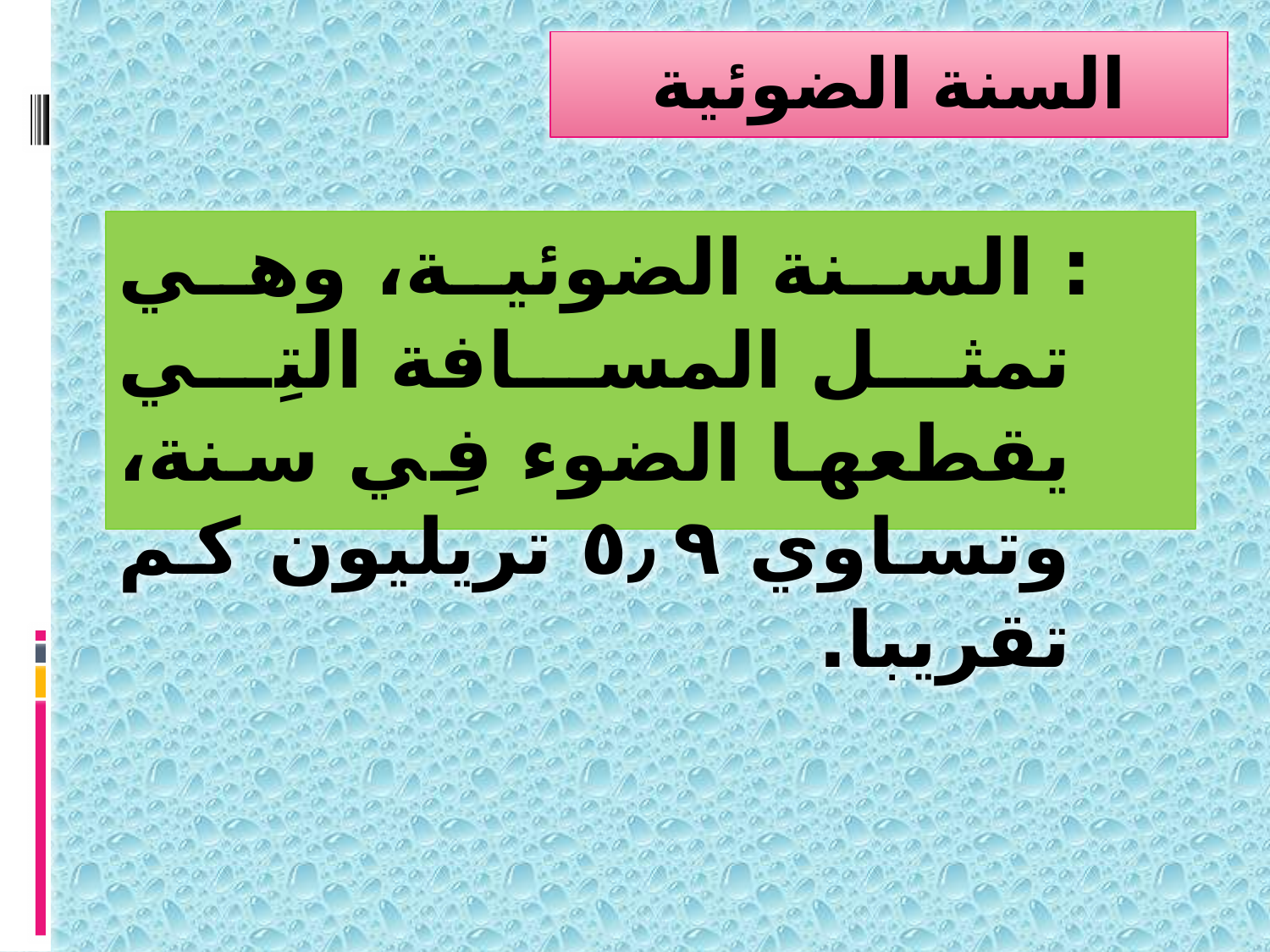

السنة الضوئية
   : السنة الضوئية، وهي تمثل المسافة التِي يقطعها الضوء فِي سنة، وتساوي ٥٫٩ تريليون كم تقريبا.